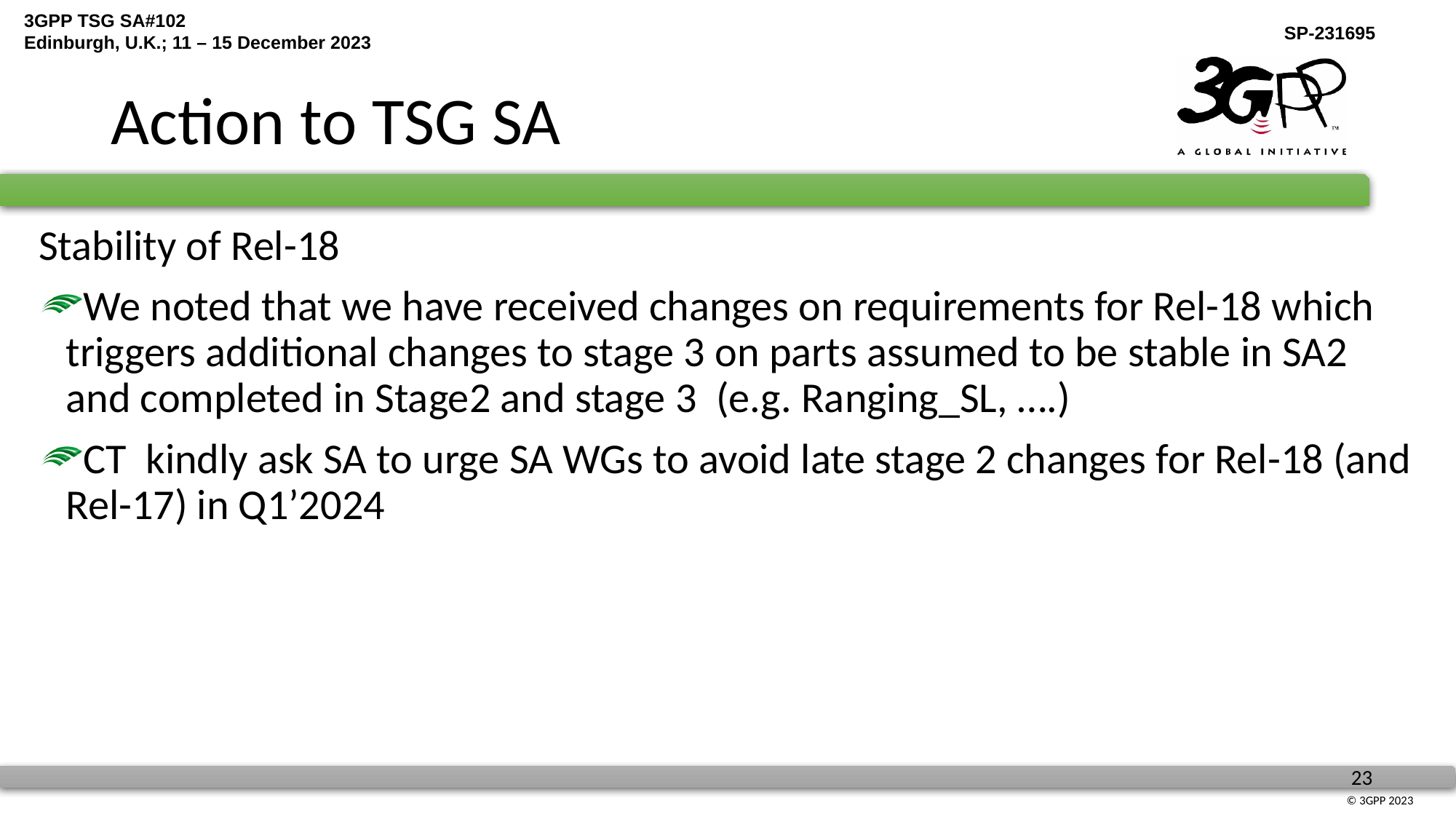

# Action to TSG SA
Stability of Rel-18
We noted that we have received changes on requirements for Rel-18 which triggers additional changes to stage 3 on parts assumed to be stable in SA2 and completed in Stage2 and stage 3  (e.g. Ranging_SL, ….)
CT  kindly ask SA to urge SA WGs to avoid late stage 2 changes for Rel-18 (and Rel-17) in Q1’2024